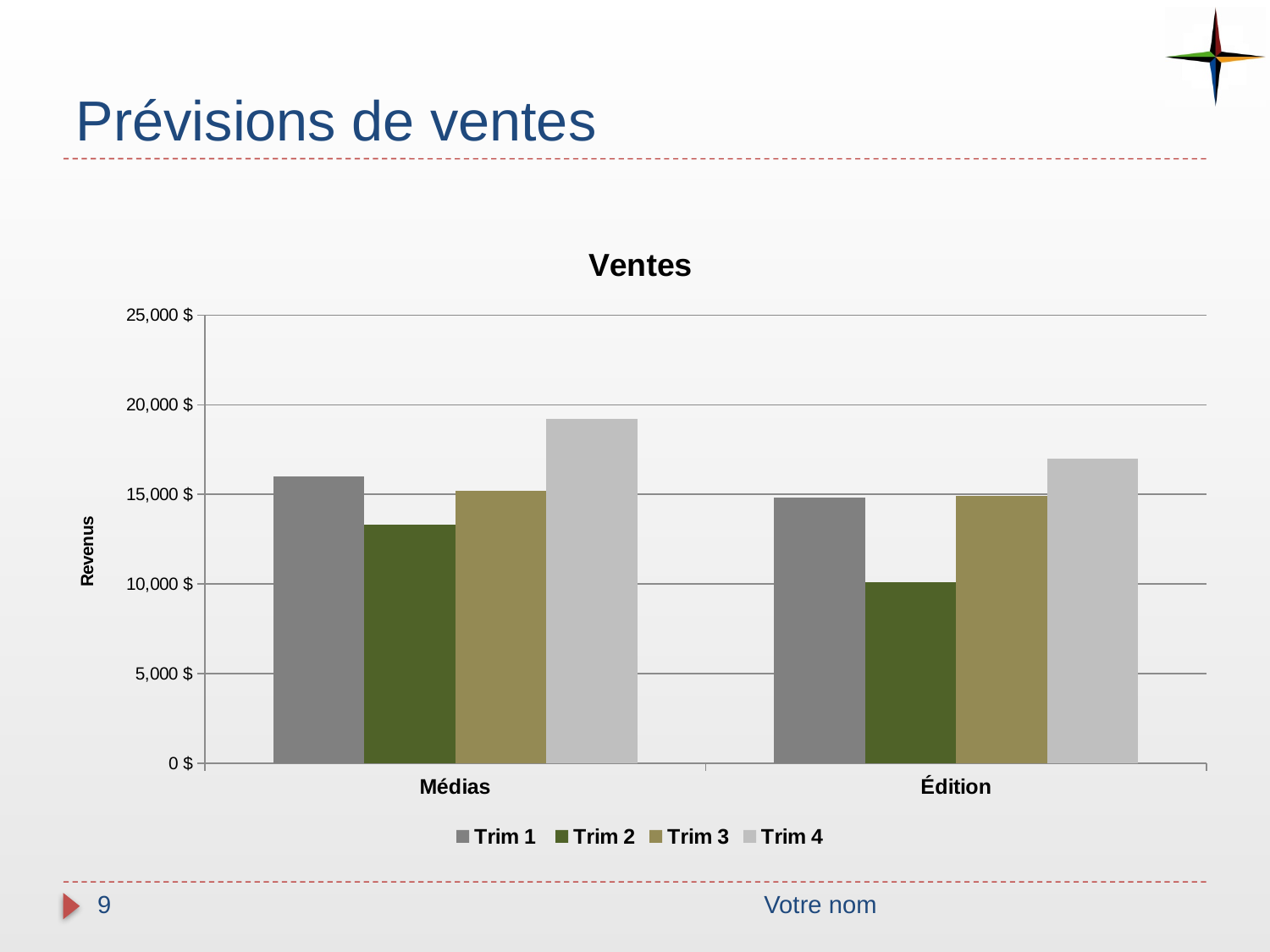

# Prévisions de ventes

### Chart: Ventes

| Category | Trim 1  | Trim 2 | Trim 3 | Trim 4 |
|---|---|---|---|---|
| Médias | 16000.0 | 13300.0 | 15200.0 | 19200.0 |
| Édition | 14800.0 | 10100.0 | 14900.0 | 17000.0 |
9
Votre nom